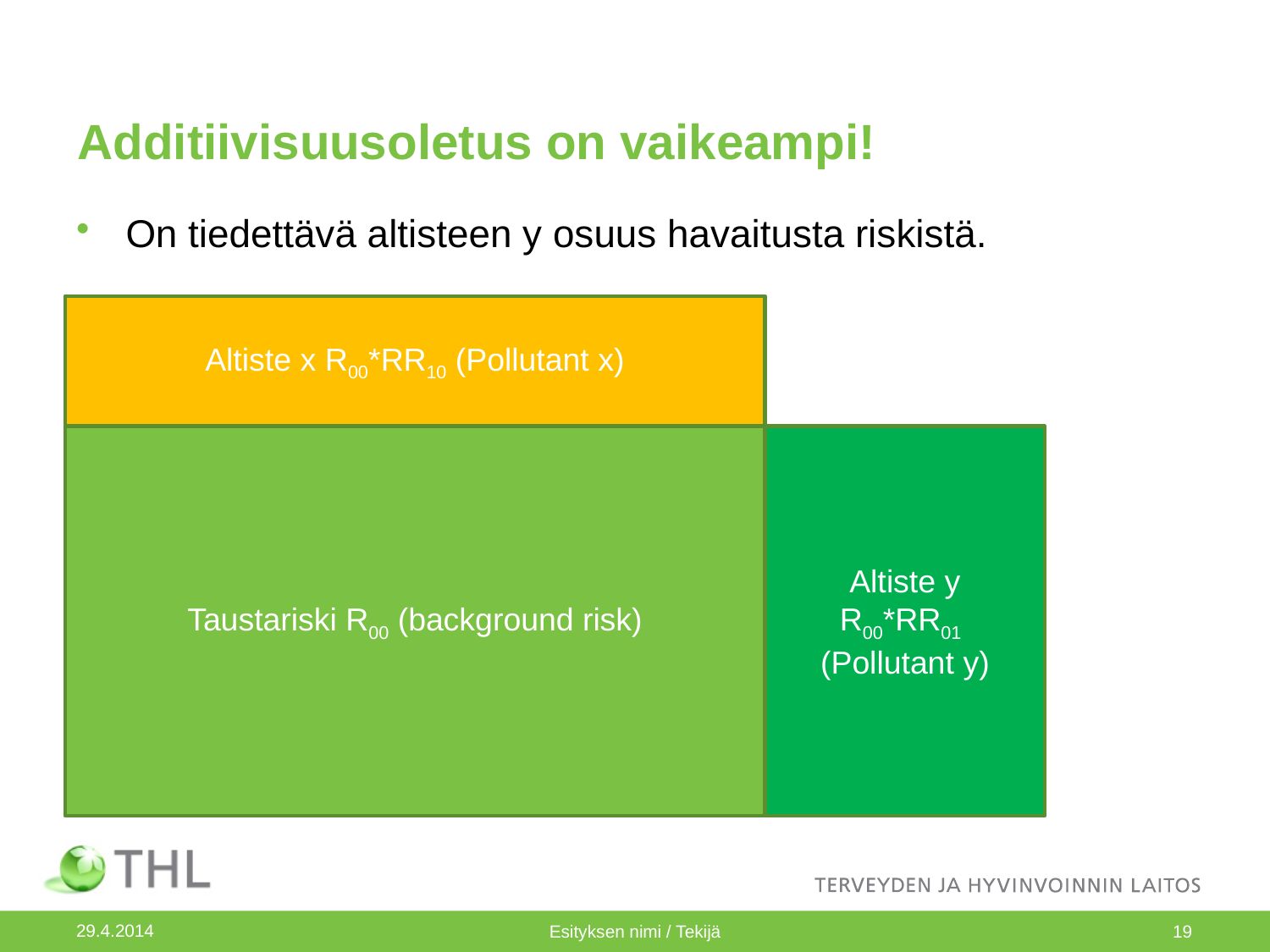

# Additiivisuusoletus on vaikeampi!
On tiedettävä altisteen y osuus havaitusta riskistä.
Altiste x R00*RR10 (Pollutant x)
Taustariski R00 (background risk)
Altiste y
R00*RR01
(Pollutant y)
29.4.2014
Esityksen nimi / Tekijä
19